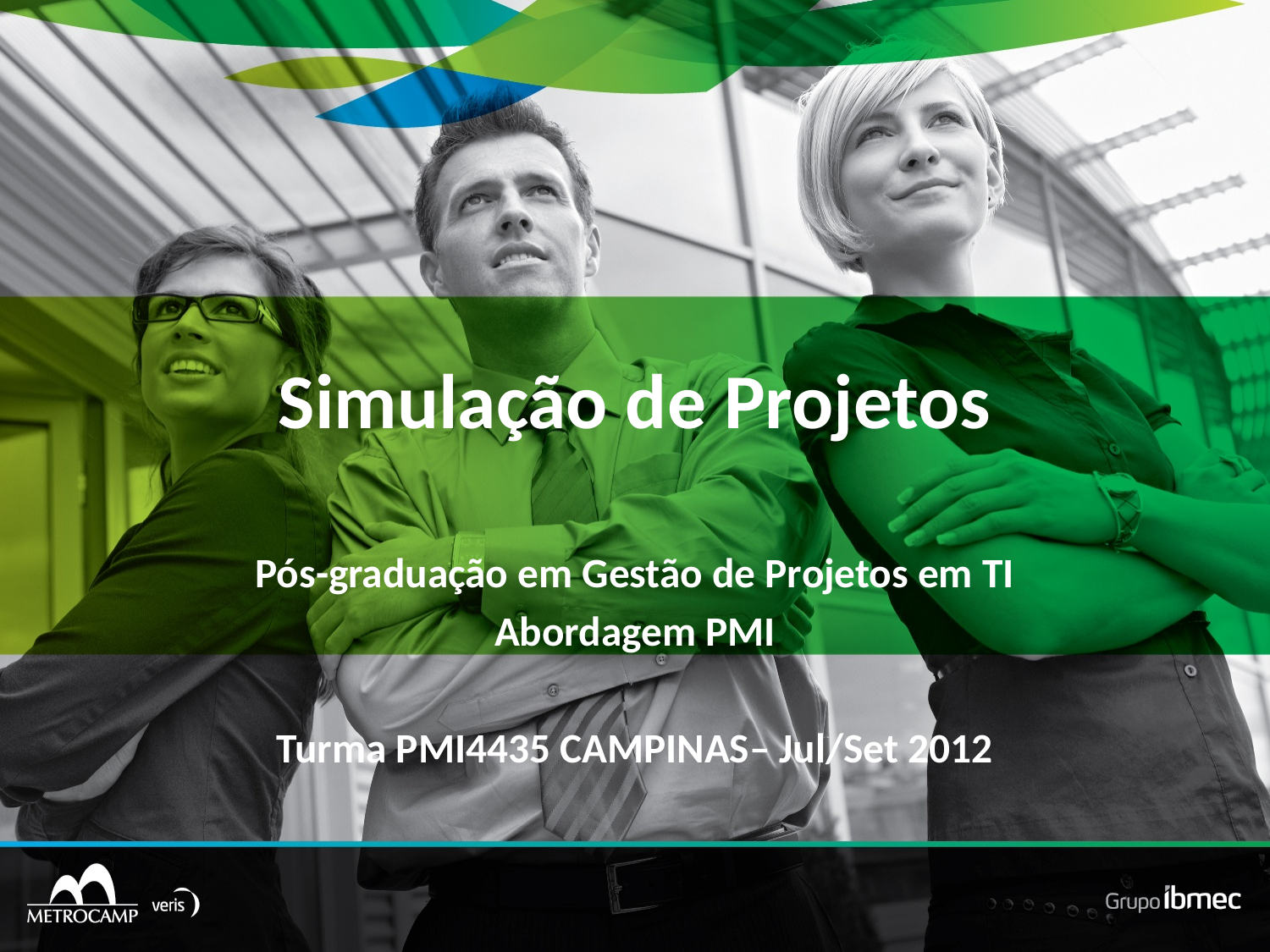

# Simulação de Projetos
Pós-graduação em Gestão de Projetos em TI
Abordagem PMI

Turma PMI4435 CAMPINAS– Jul/Set 2012